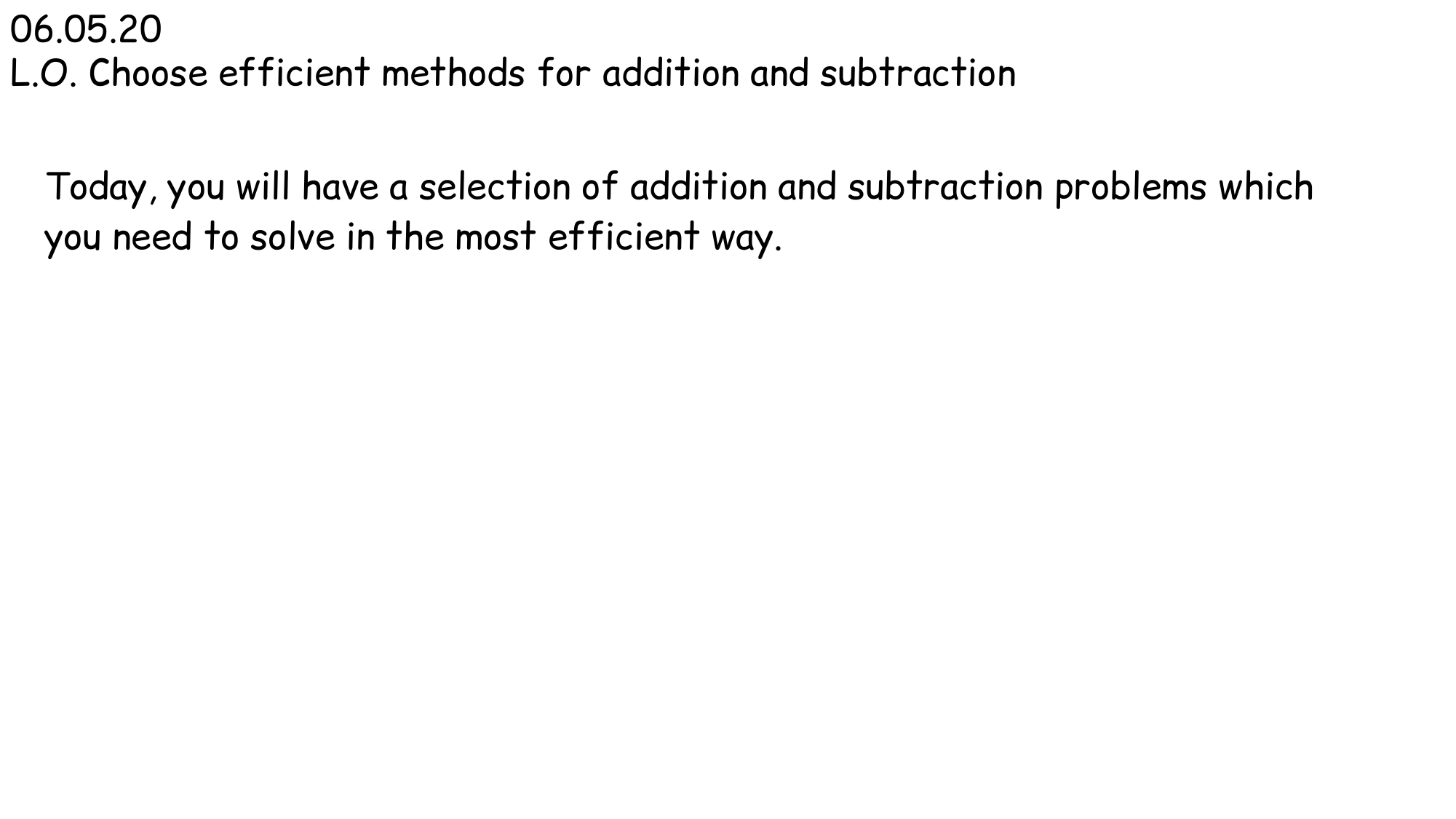

06.05.20
L.O. Choose efficient methods for addition and subtraction
| Today, you will have a selection of addition and subtraction problems which you need to solve in the most efficient way. |
| --- |